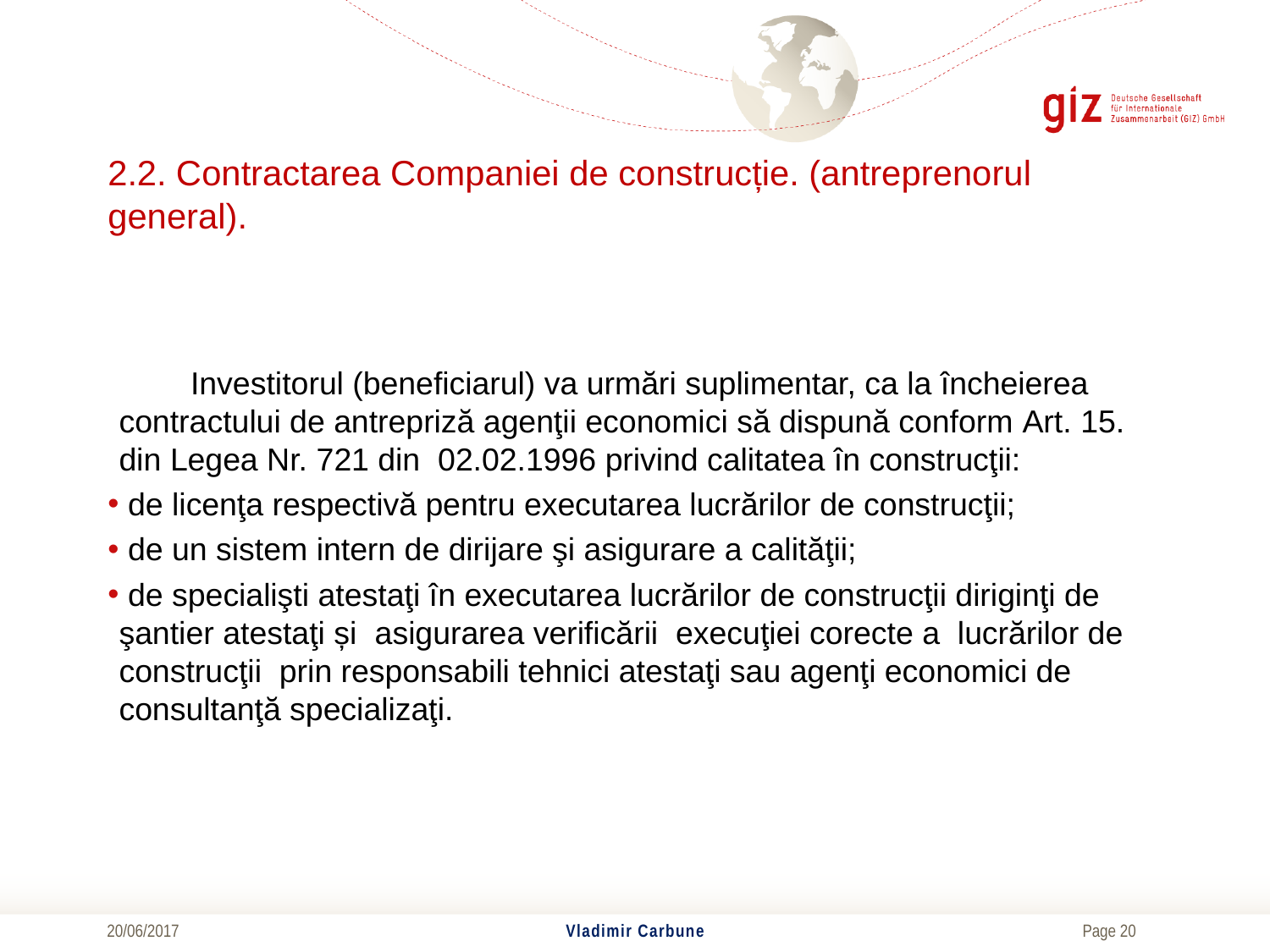

# 2.2. Contractarea Companiei de construcție. (antreprenorul general).

 Investitorul (beneficiarul) va urmări suplimentar, ca la încheierea contractului de antrepriză agenţii economici să dispună conform Art. 15. din Legea Nr. 721 din  02.02.1996 privind calitatea în construcţii:
 de licenţa respectivă pentru executarea lucrărilor de construcţii;
 de un sistem intern de dirijare şi asigurare a calităţii;
 de specialişti atestaţi în executarea lucrărilor de construcţii diriginţi de şantier atestaţi și  asigurarea verificării  execuţiei corecte a  lucrărilor de construcţii  prin responsabili tehnici atestaţi sau agenţi economici de consultanţă specializaţi.

20/06/2017
Vladimir Carbune